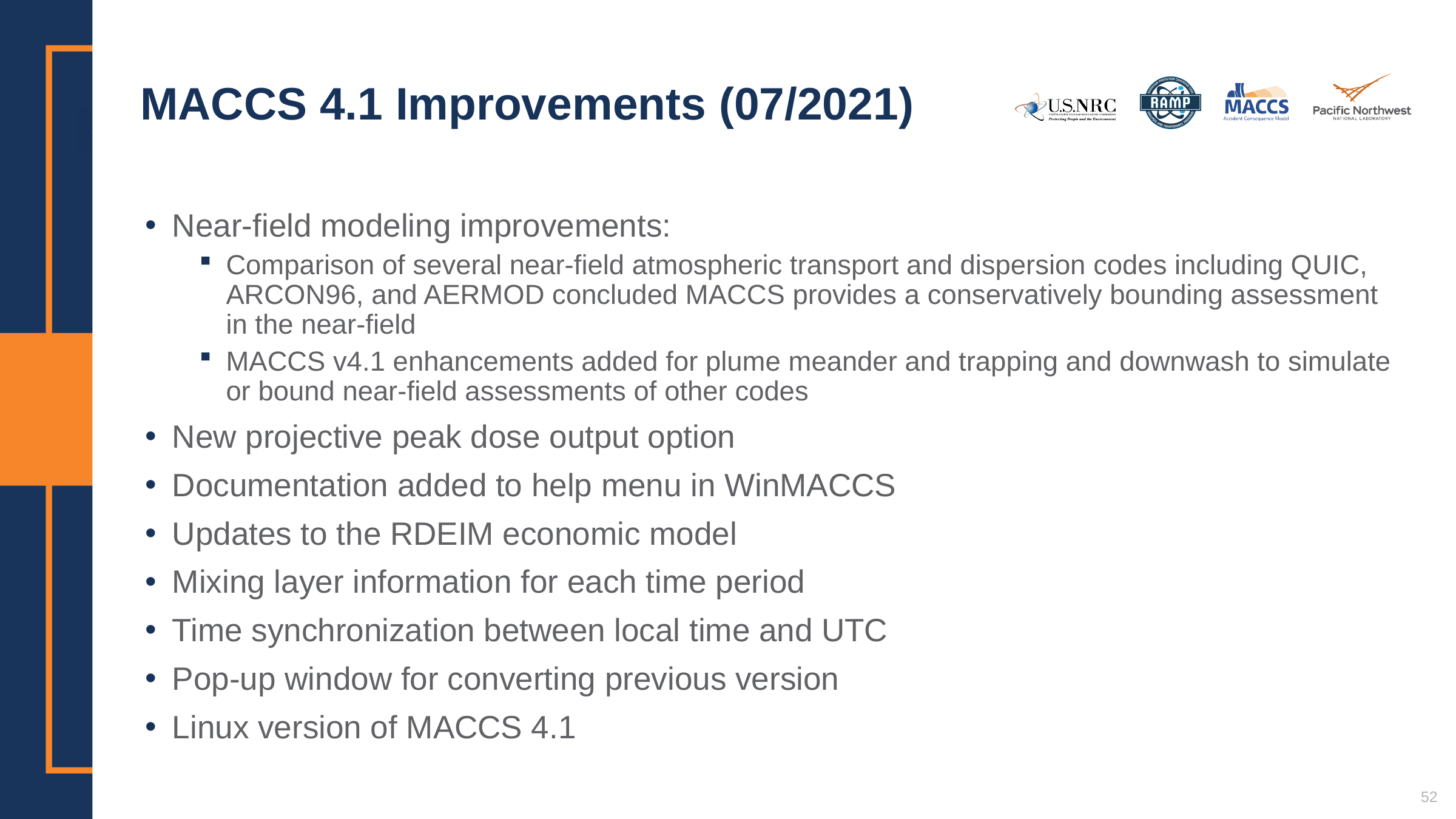

# MACCS 4.1 Improvements (07/2021)
Near-field modeling improvements:
Comparison of several near-field atmospheric transport and dispersion codes including QUIC, ARCON96, and AERMOD concluded MACCS provides a conservatively bounding assessment in the near-field
MACCS v4.1 enhancements added for plume meander and trapping and downwash to simulate or bound near-field assessments of other codes
New projective peak dose output option
Documentation added to help menu in WinMACCS
Updates to the RDEIM economic model
Mixing layer information for each time period
Time synchronization between local time and UTC
Pop-up window for converting previous version
Linux version of MACCS 4.1

52